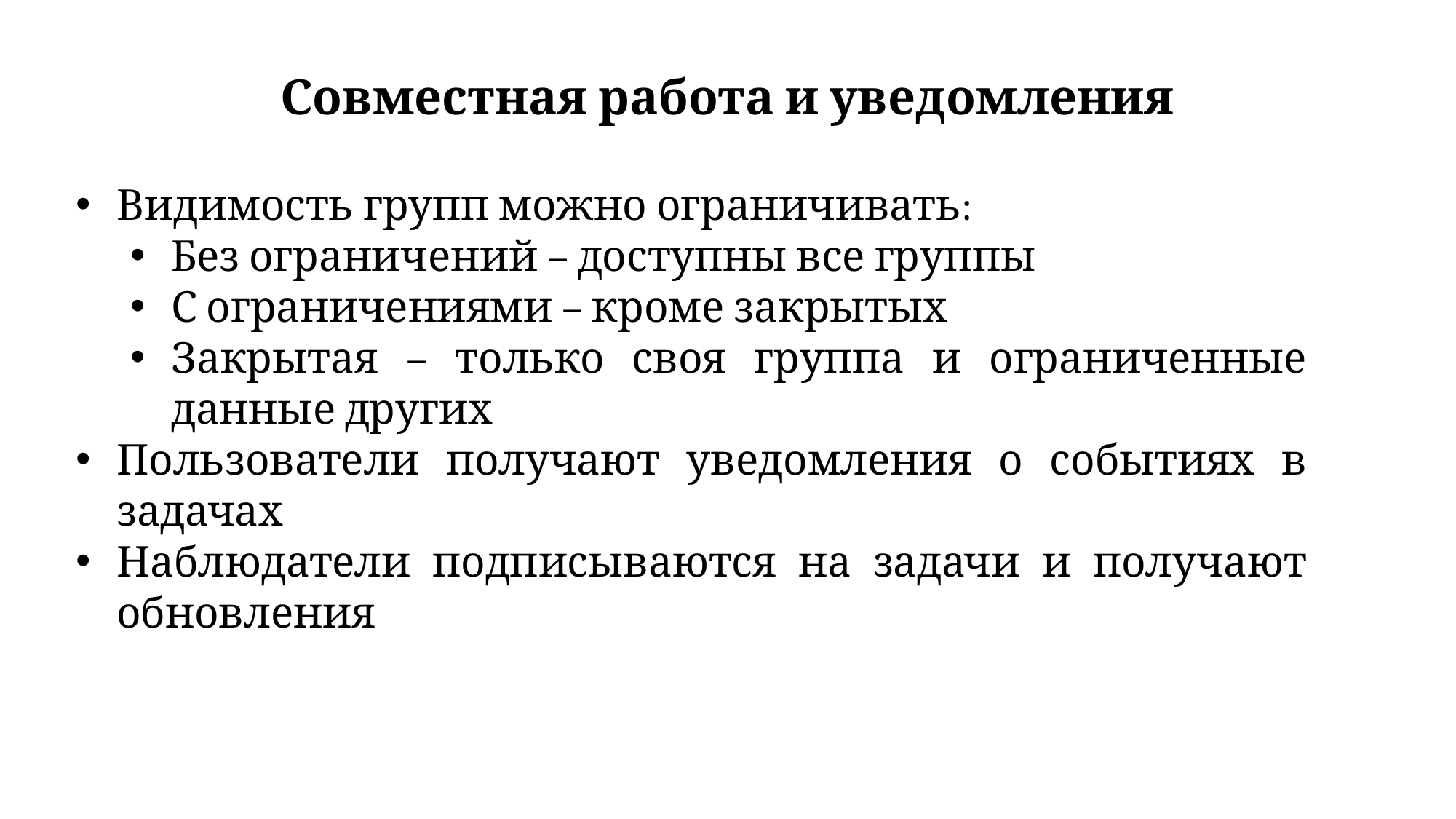

# Совместная работа и уведомления
Видимость групп можно ограничивать:
Без ограничений – доступны все группы
С ограничениями – кроме закрытых
Закрытая – только своя группа и ограниченные данные других
Пользователи получают уведомления о событиях в задачах
Наблюдатели подписываются на задачи и получают обновления